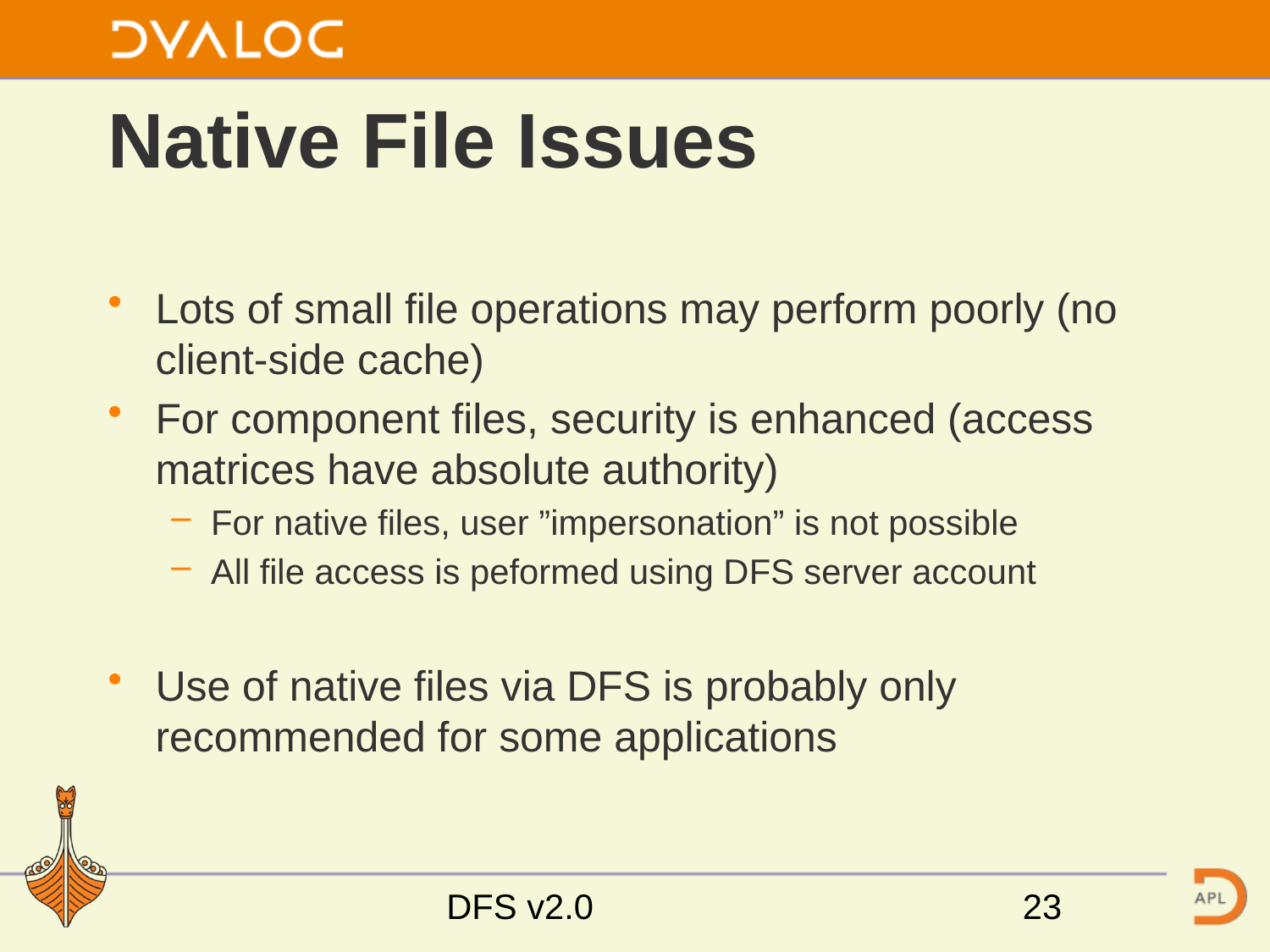

# Native File Issues
Lots of small file operations may perform poorly (no client-side cache)
For component files, security is enhanced (access matrices have absolute authority)
For native files, user ”impersonation” is not possible
All file access is peformed using DFS server account

Use of native files via DFS is probably only recommended for some applications

DFS v2.0
23